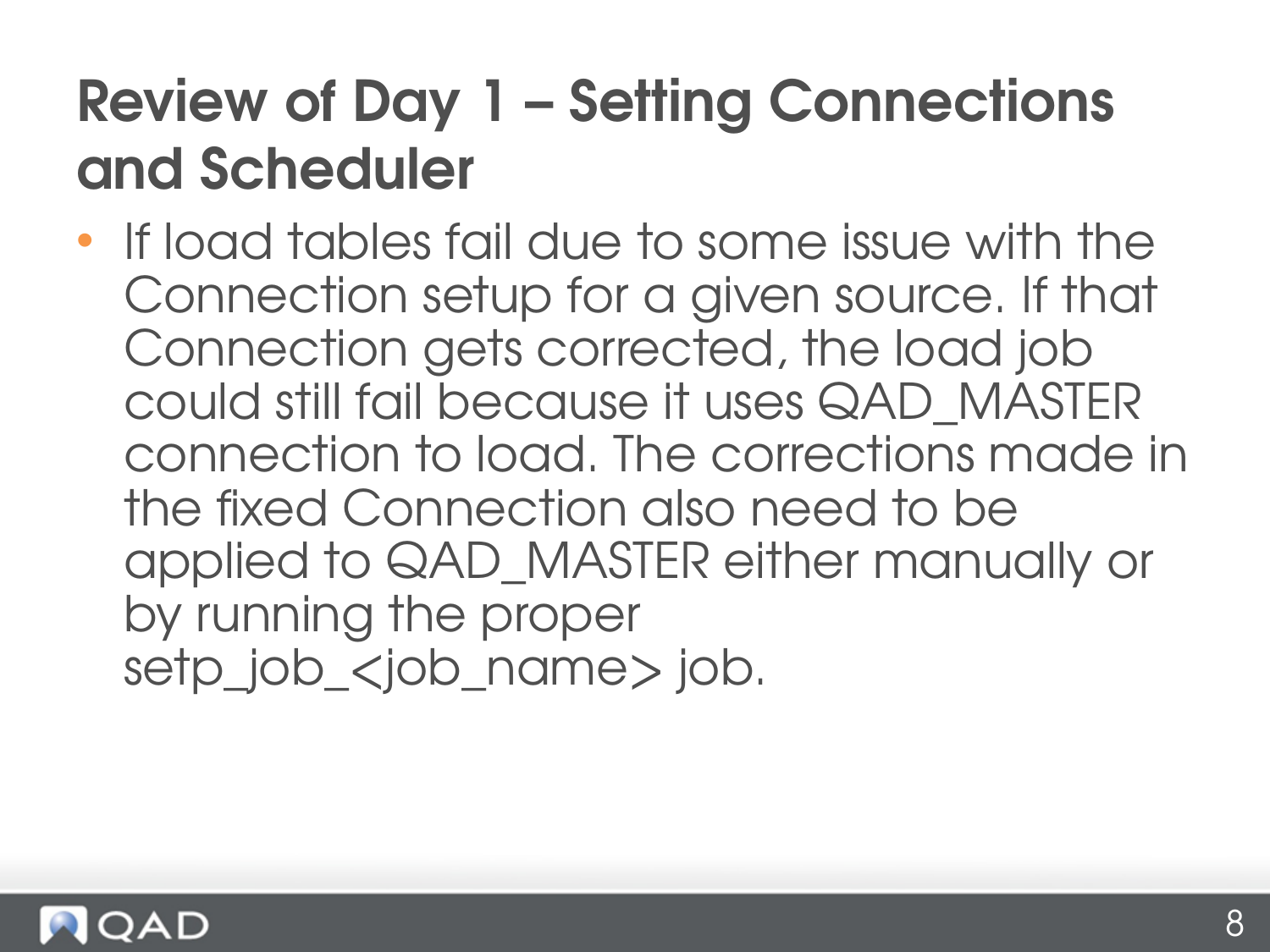

# Review of Day 1 – Setting Connections and Scheduler
If load tables fail due to some issue with the Connection setup for a given source. If that Connection gets corrected, the load job could still fail because it uses QAD_MASTER connection to load. The corrections made in the fixed Connection also need to be applied to QAD_MASTER either manually or by running the proper setp_job_<job_name> job.
8